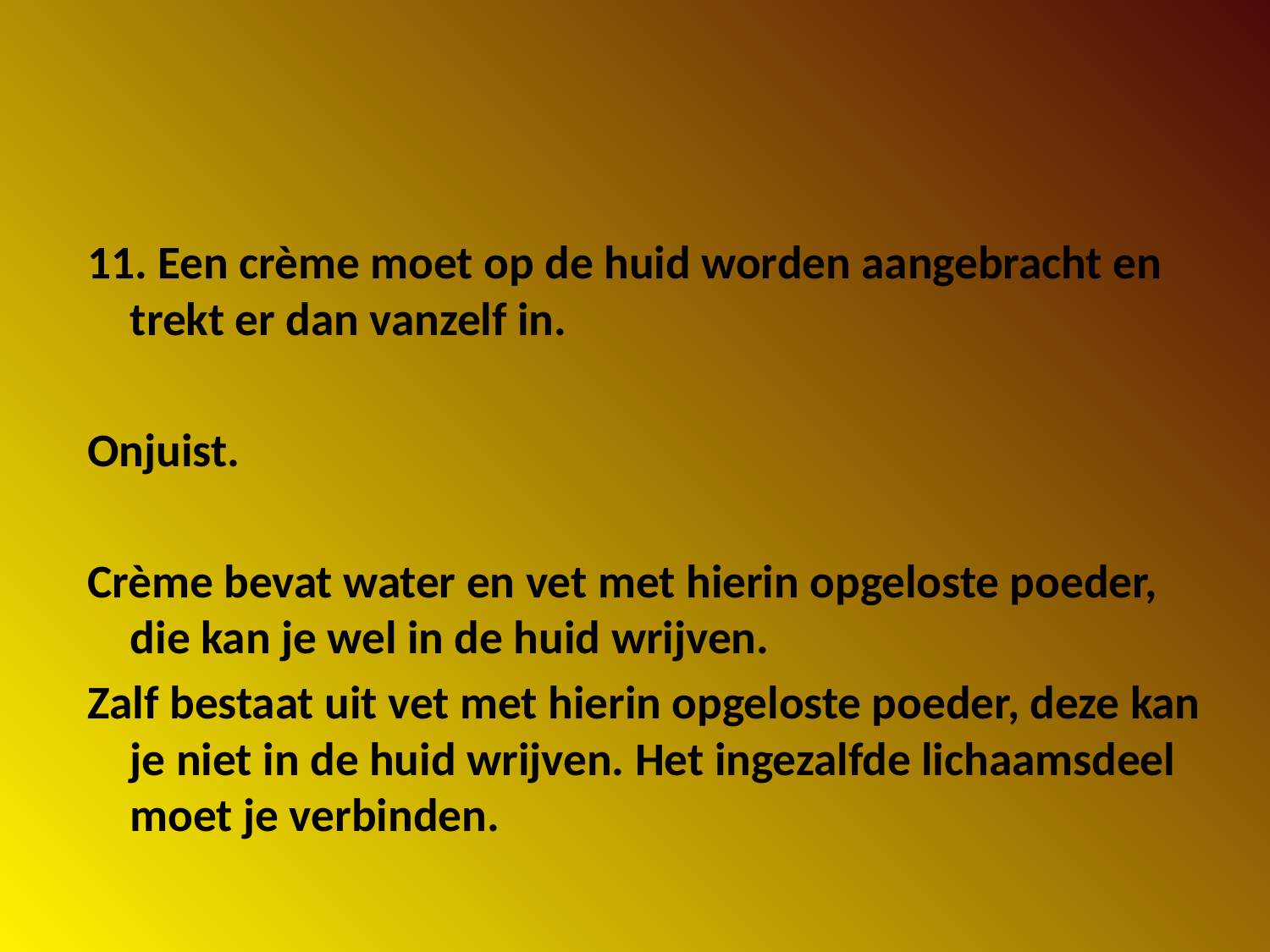

#
11. Een crème moet op de huid worden aangebracht en trekt er dan vanzelf in.

Onjuist.

Crème bevat water en vet met hierin opgeloste poeder, die kan je wel in de huid wrijven.
Zalf bestaat uit vet met hierin opgeloste poeder, deze kan je niet in de huid wrijven. Het ingezalfde lichaamsdeel moet je verbinden.